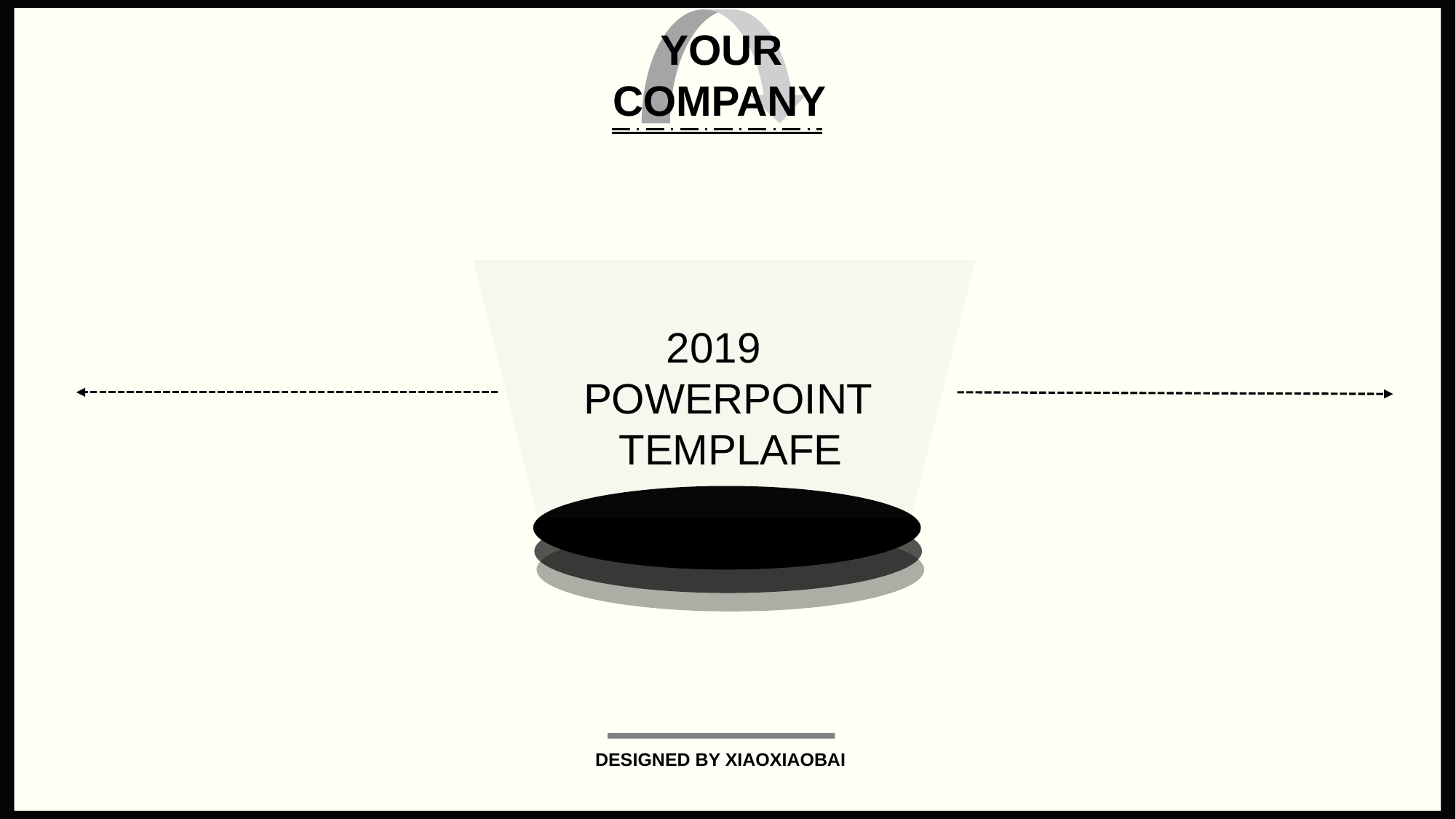

YOUR
 COMPANY

        2019
 POWERPOINT
    TEMPLAFE

DESIGNED BY XIAOXIAOBAI